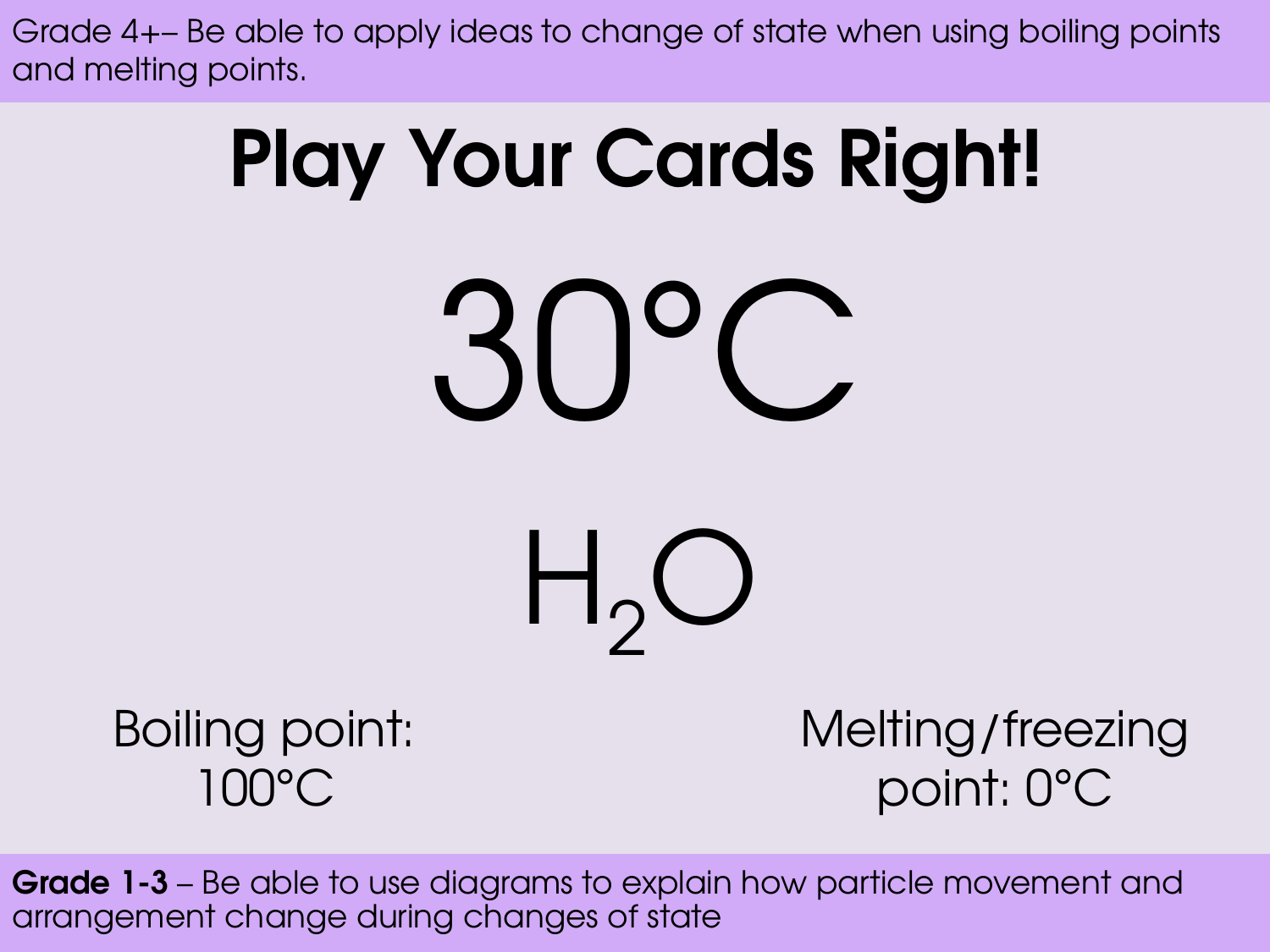

ASPIRE – Be able to apply ideas to change of state when using boiling points and melting points.

Grade 4+– Be able to apply ideas to change of state when using boiling points and melting points.

Play Your Cards Right!

30°C
H2O
Boiling point: 100°C
Melting/freezing point: 0°C

CHALLENGE – Be able to use diagrams to explain how particle movement and arrangement change during changes of state

Grade 1-3 – Be able to use diagrams to explain how particle movement and arrangement change during changes of state